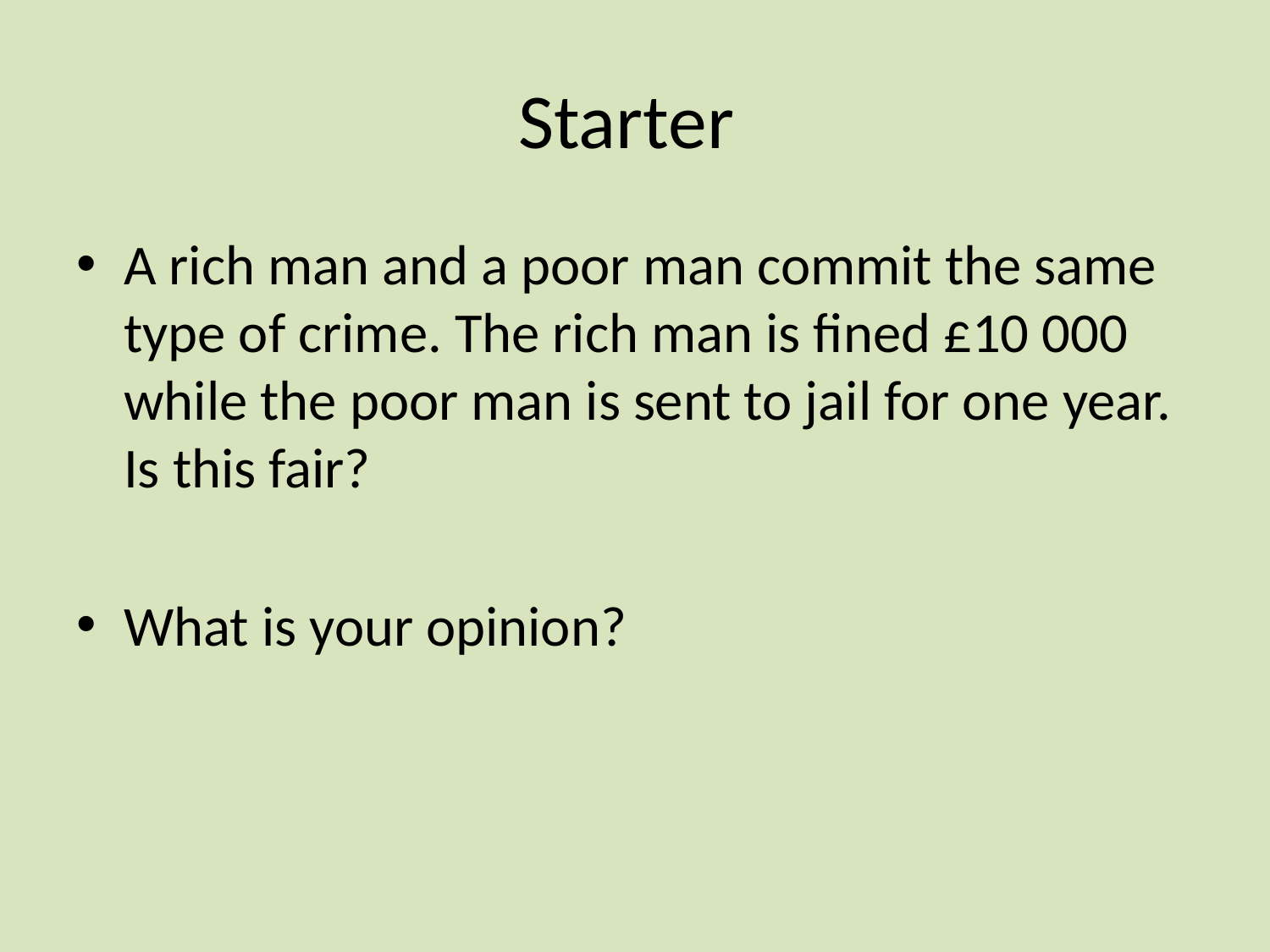

# Starter
A rich man and a poor man commit the same type of crime. The rich man is fined £10 000 while the poor man is sent to jail for one year. Is this fair?

What is your opinion?